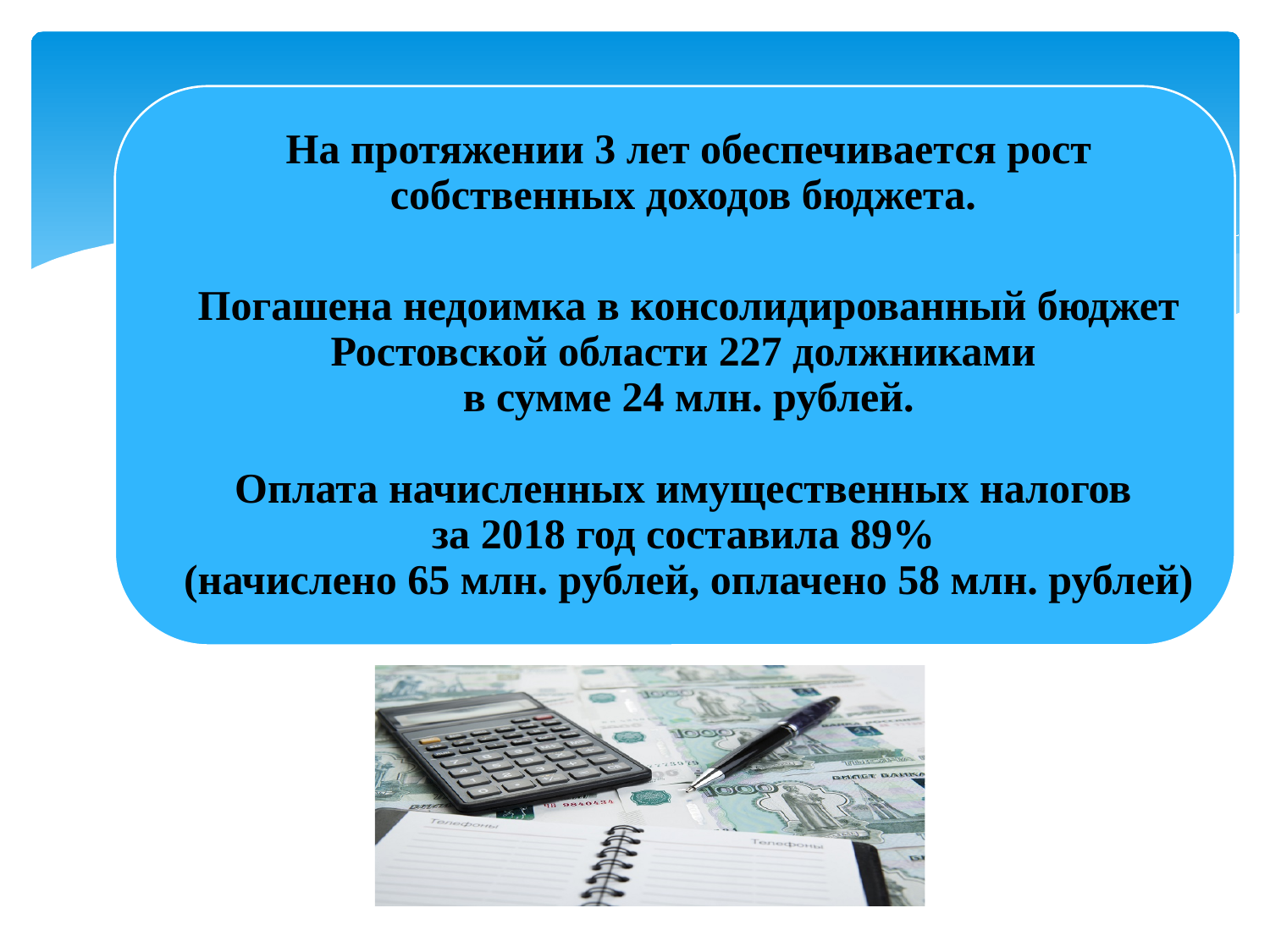

На протяжении 3 лет обеспечивается рост собственных доходов бюджета.

Погашена недоимка в консолидированный бюджет Ростовской области 227 должниками
в сумме 24 млн. рублей.

Оплата начисленных имущественных налогов
за 2018 год составила 89%
(начислено 65 млн. рублей, оплачено 58 млн. рублей)